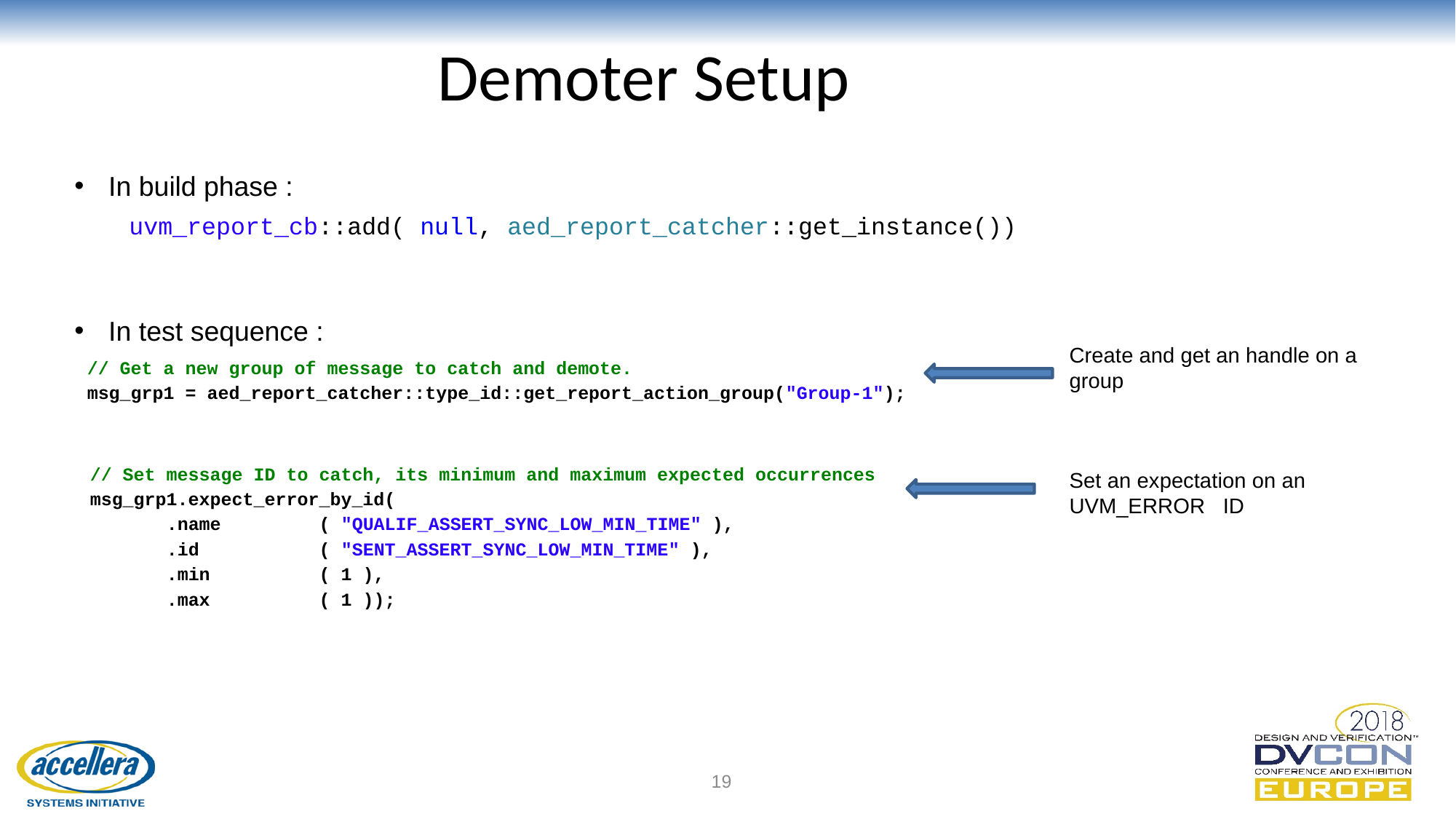

# Demoter Setup
In build phase :

uvm_report_cb::add( null, aed_report_catcher::get_instance())
In test sequence :

     // Get a new group of message to catch and demote.
     msg_grp1 = aed_report_catcher::type_id::get_report_action_group("Group-1");
Create and get an handle on a group

   // Set message ID to catch, its minimum and maximum expected occurrences
   msg_grp1.expect_error_by_id(
          .name         ( "QUALIF_ASSERT_SYNC_LOW_MIN_TIME" ),
          .id           ( "SENT_ASSERT_SYNC_LOW_MIN_TIME" ),
          .min          ( 1 ),
          .max          ( 1 ));
Set an expectation on an UVM_ERROR   ID

19